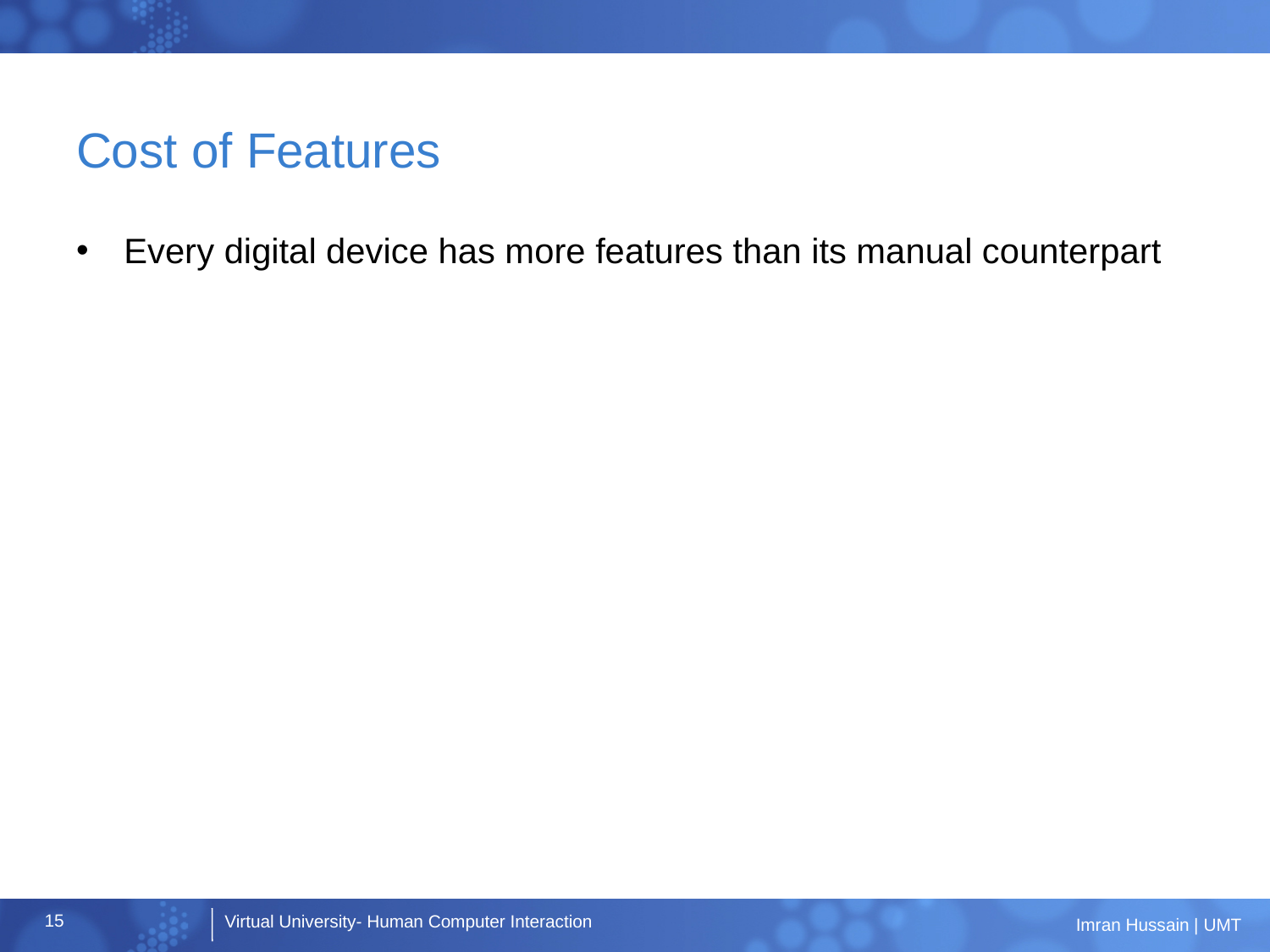

# Cost of Features
Every digital device has more features than its manual counterpart